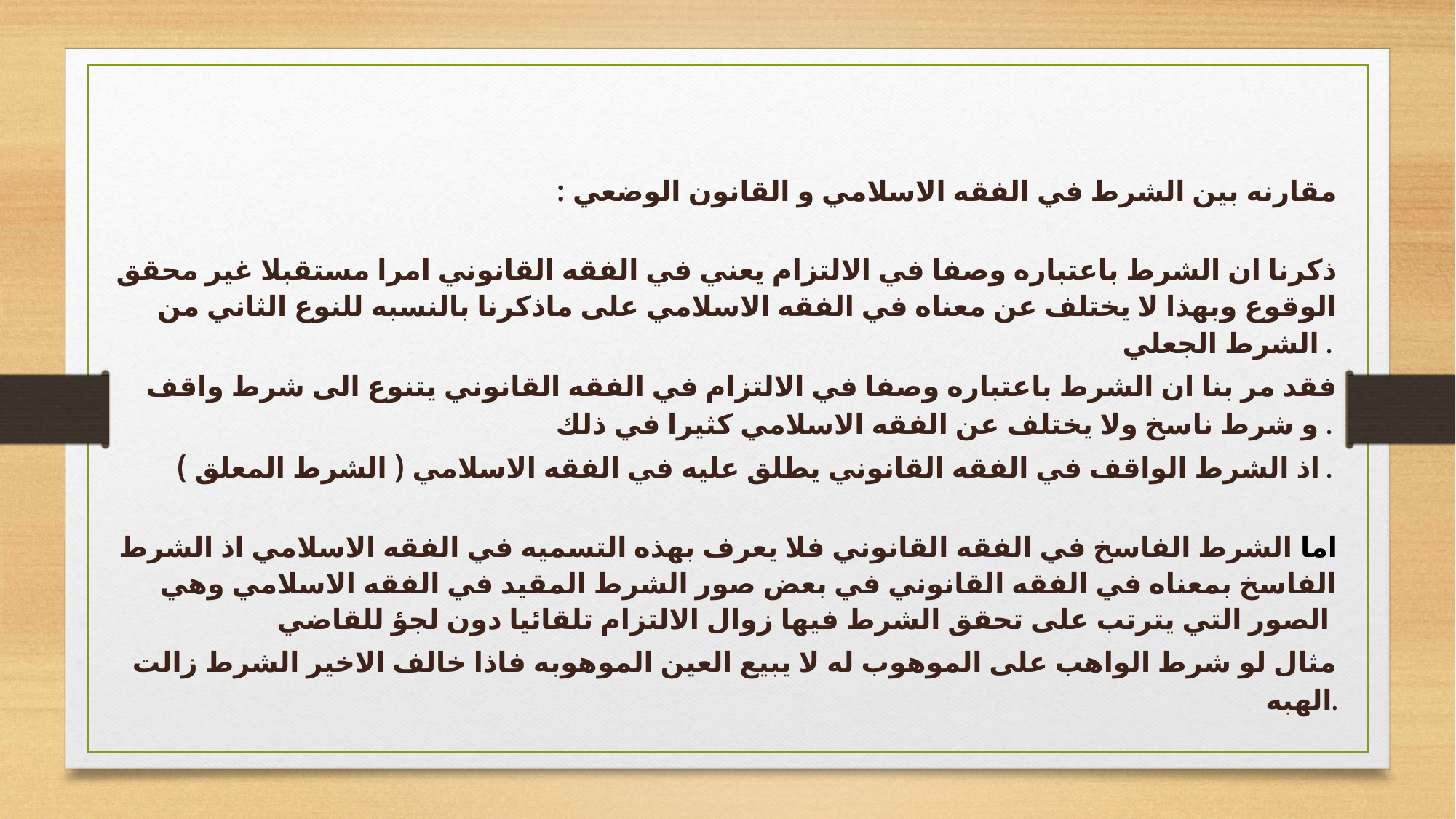

# مقارنه بين الشرط في الفقه الاسلامي و القانون الوضعي :
ذكرنا ان الشرط باعتباره وصفا في الالتزام يعني في الفقه القانوني امرا مستقبلا غير محقق الوقوع وبهذا لا يختلف عن معناه في الفقه الاسلامي على ماذكرنا بالنسبه للنوع الثاني من الشرط الجعلي .
  فقد مر بنا ان الشرط باعتباره وصفا في الالتزام في الفقه القانوني يتنوع الى شرط واقف و شرط ناسخ ولا يختلف عن الفقه الاسلامي كثيرا في ذلك .
اذ الشرط الواقف في الفقه القانوني يطلق عليه في الفقه الاسلامي ( الشرط المعلق ) .
اما الشرط الفاسخ في الفقه القانوني فلا يعرف بهذه التسميه في الفقه الاسلامي اذ الشرط الفاسخ بمعناه في الفقه القانوني في بعض صور الشرط المقيد في الفقه الاسلامي وهي الصور التي يترتب على تحقق الشرط فيها زوال الالتزام تلقائيا دون لجؤ للقاضي
مثال لو شرط الواهب على الموهوب له لا يبيع العين الموهوبه فاذا خالف الاخير الشرط زالت الهبه.